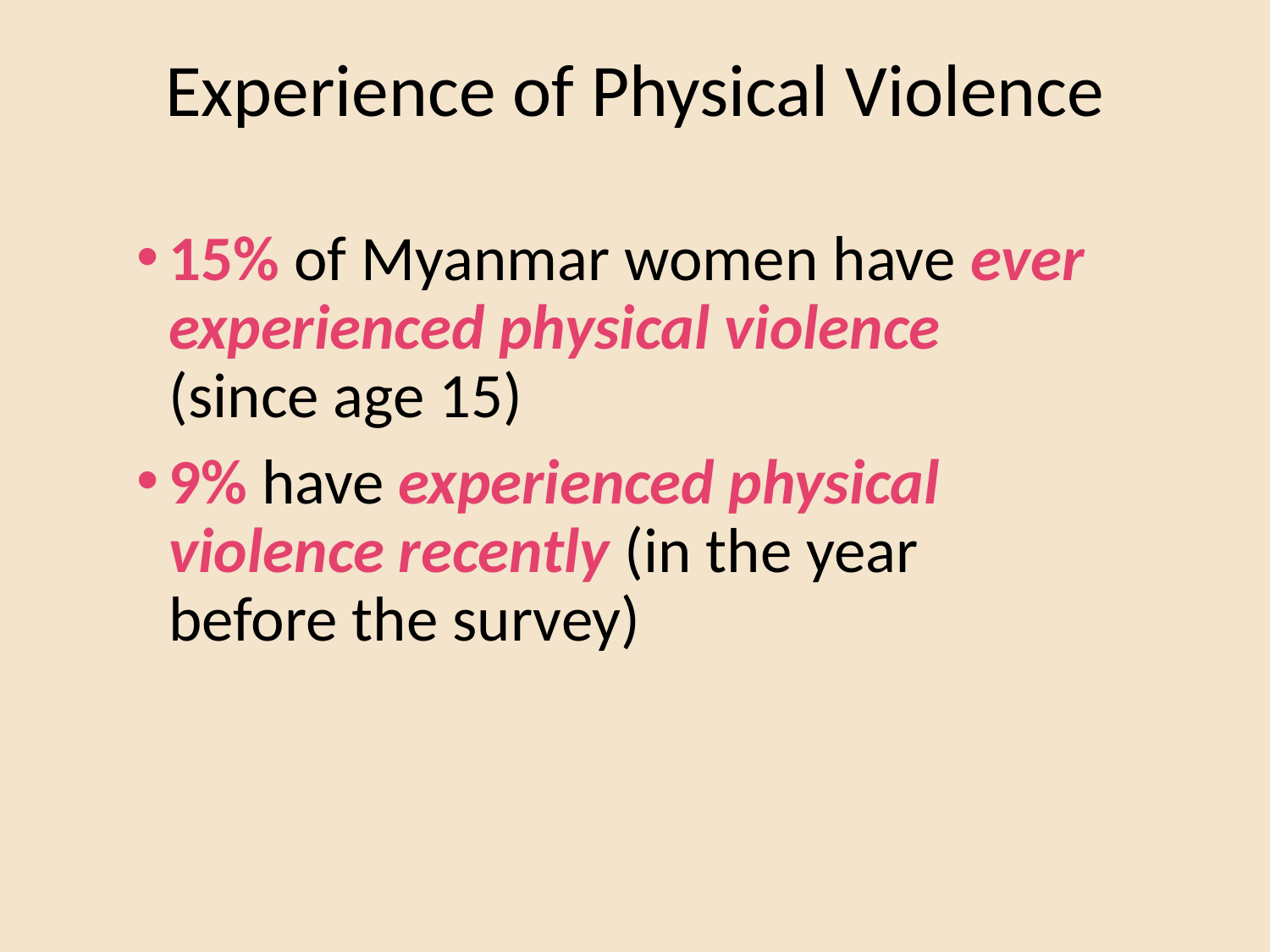

# Experience of Physical Violence
15% of Myanmar women have ever experienced physical violence (since age 15)
9% have experienced physical violence recently (in the year before the survey)